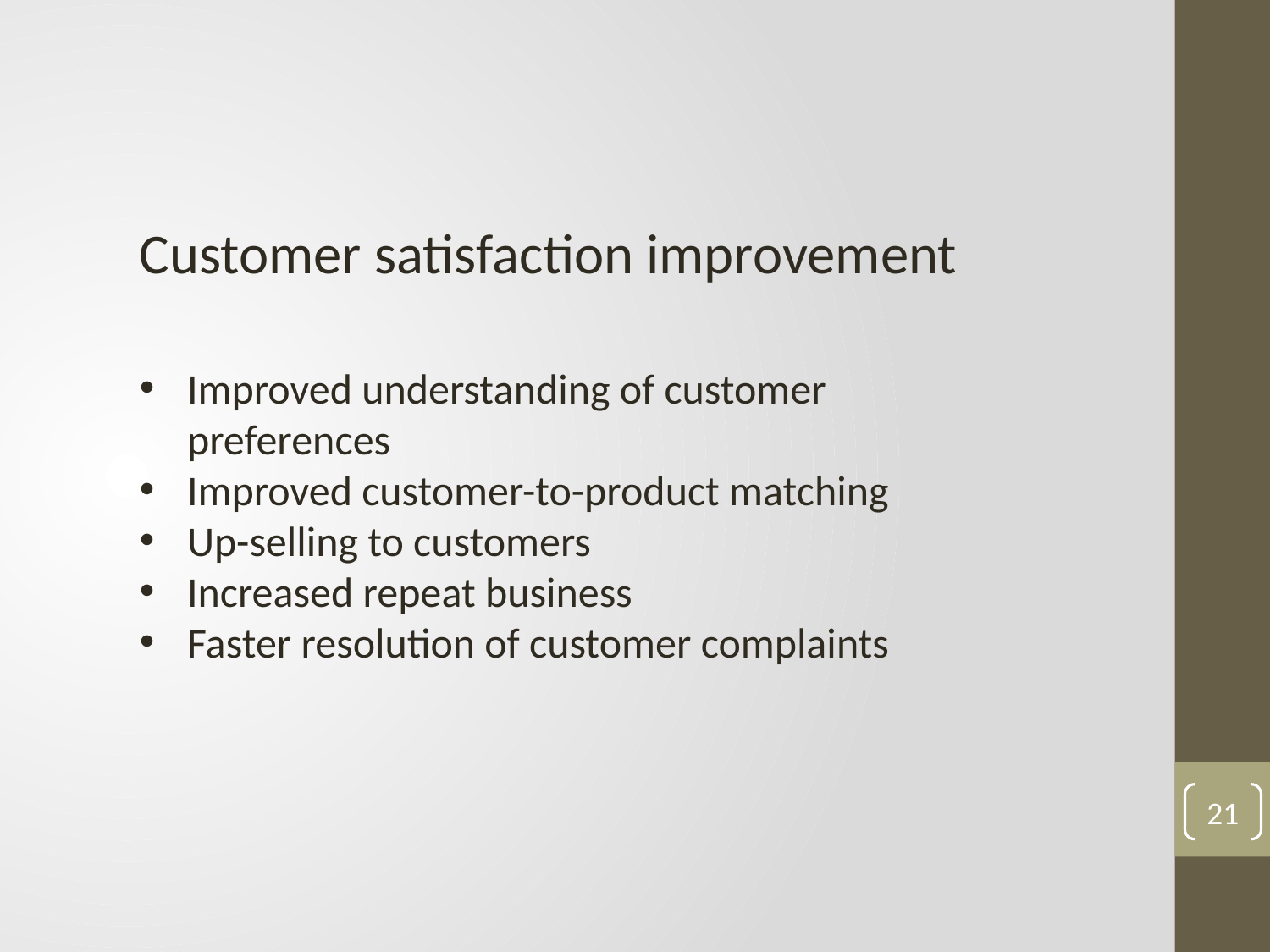

Customer satisfaction improvement

Improved understanding of customer preferences
Improved customer-to-product matching
Up-selling to customers
Increased repeat business
Faster resolution of customer complaints
21